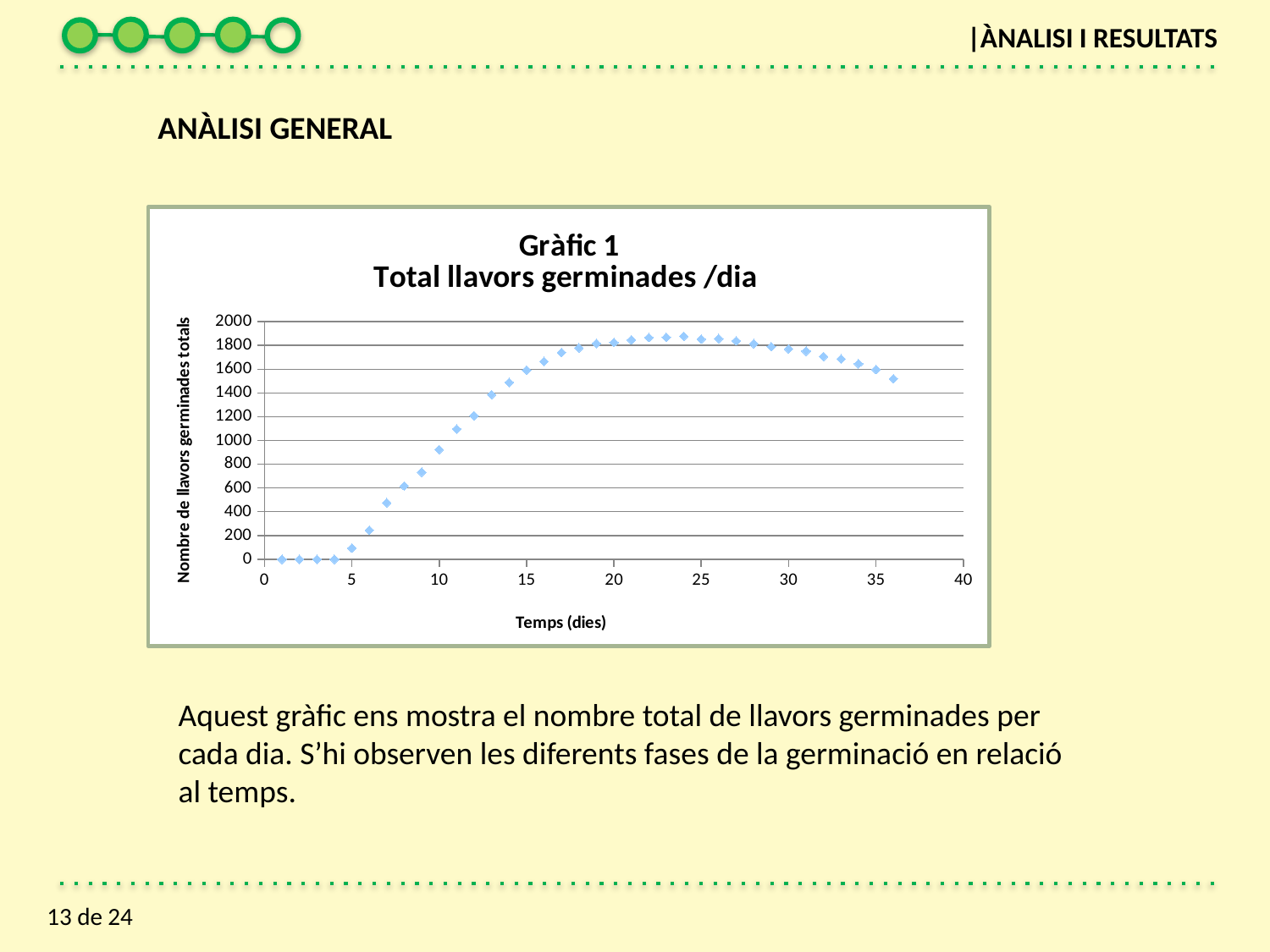

|ÀNALISI I RESULTATS

ANÀLISI GENERAL

### Chart: Gràfic 1
Total llavors germinades /dia

| Category |  |
|---|---|
Aquest gràfic ens mostra el nombre total de llavors germinades per cada dia. S’hi observen les diferents fases de la germinació en relació al temps.
13 de 24